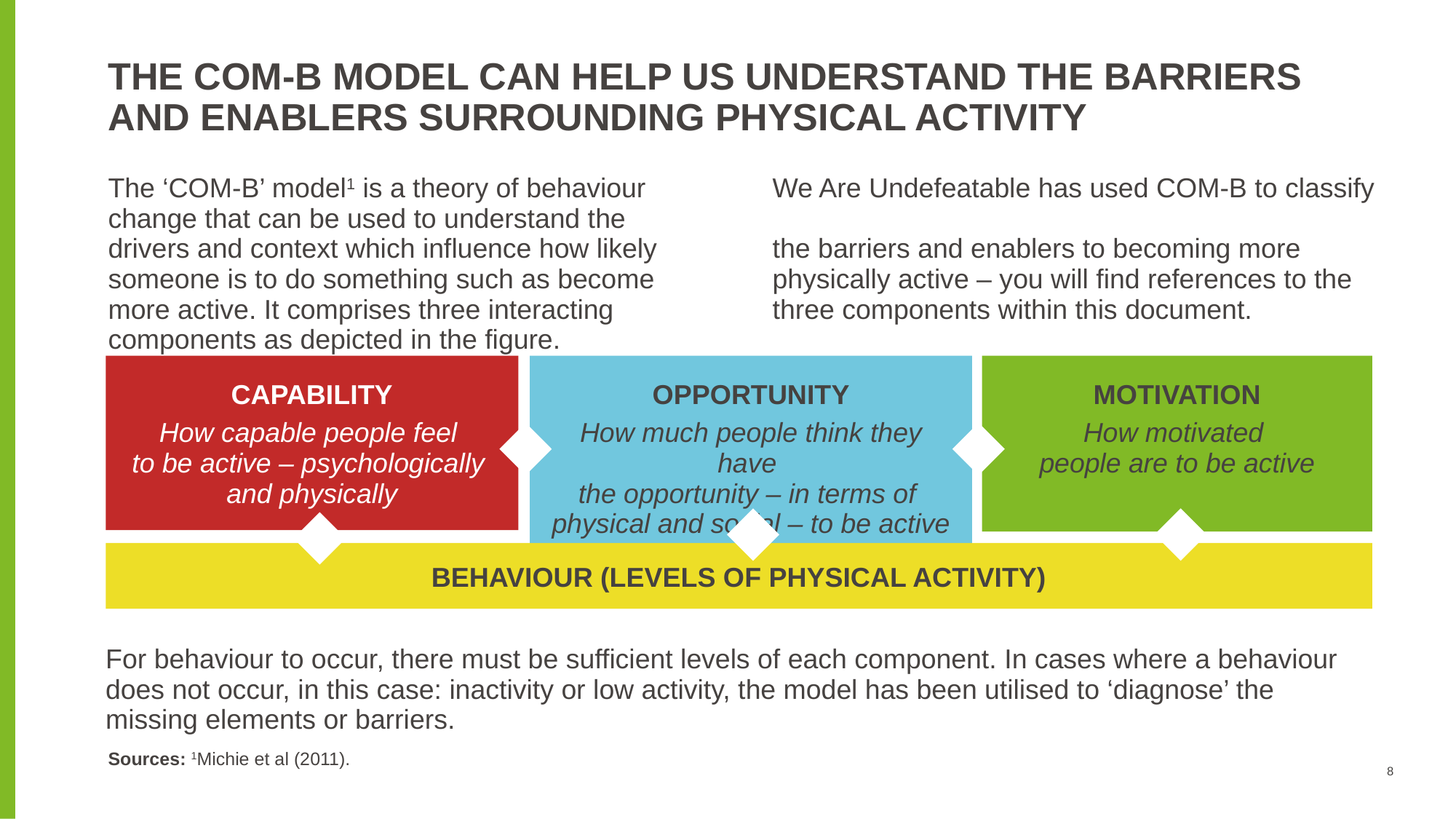

# THE COM-B MODEL CAN HELP US UNDERSTAND THE BARRIERS AND ENABLERS SURROUNDING PHYSICAL ACTIVITY
The ‘COM-B’ model1 is a theory of behaviour change that can be used to understand the drivers and context which influence how likely someone is to do something such as become more active. It comprises three interacting components as depicted in the figure.
We Are Undefeatable has used COM-B to classify
the barriers and enablers to becoming more physically active – you will find references to the three components within this document.
MOTIVATION
How motivated
people are to be active
CAPABILITY
How capable people feel
to be active – psychologically
and physically
OPPORTUNITY
How much people think they have
the opportunity – in terms of
physical and social – to be active

BEHAVIOUR (LEVELS OF PHYSICAL ACTIVITY)
For behaviour to occur, there must be sufficient levels of each component. In cases where a behaviour does not occur, in this case: inactivity or low activity, the model has been utilised to ‘diagnose’ the missing elements or barriers.
Sources: 1Michie et al (2011).